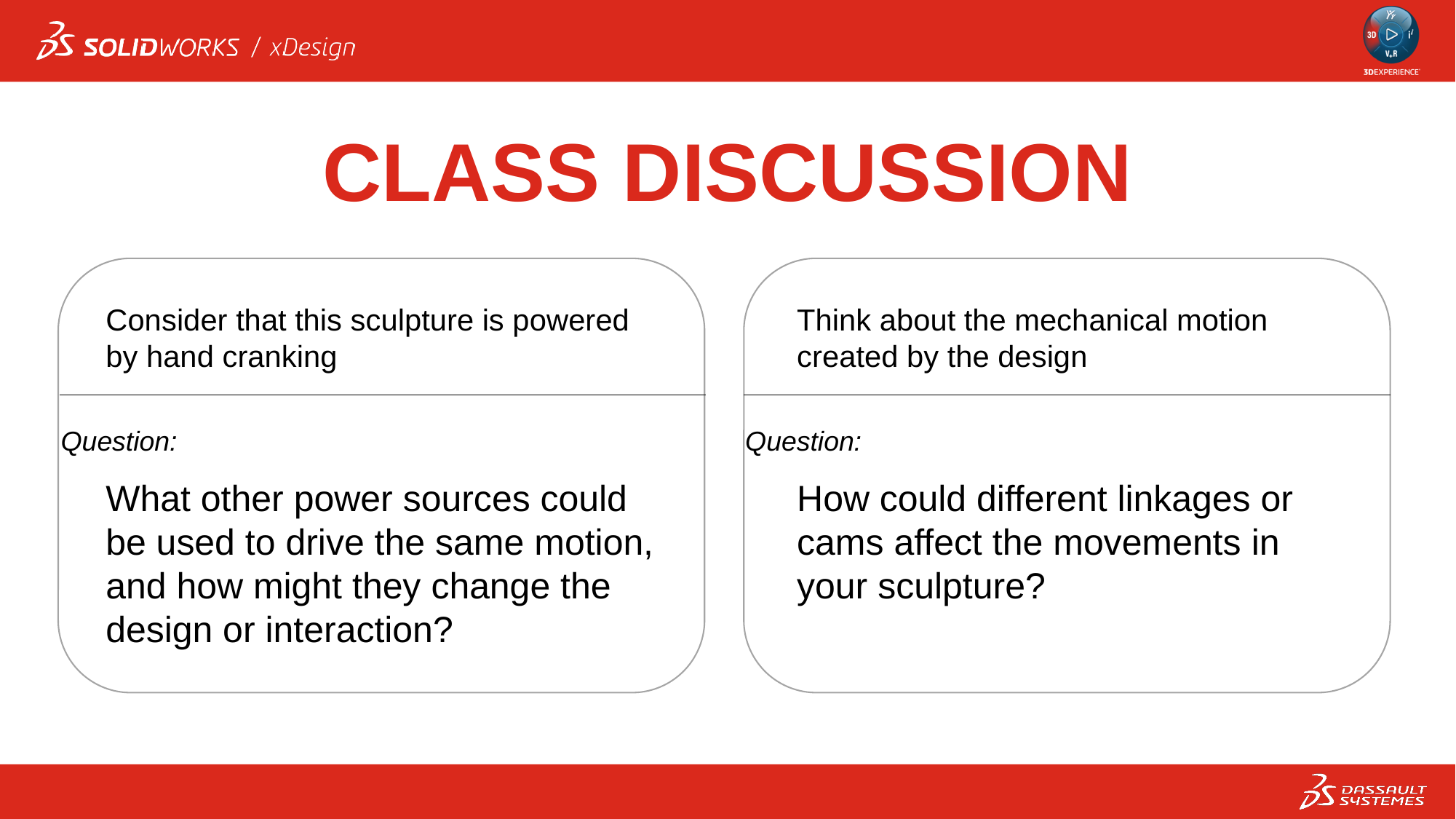

CLASS DISCUSSION

Consider that this sculpture is powered by hand cranking

Think about the mechanical motion created by the design

Question:
Question:
What other power sources could be used to drive the same motion, and how might they change the design or interaction?

How could different linkages or cams affect the movements in your sculpture?